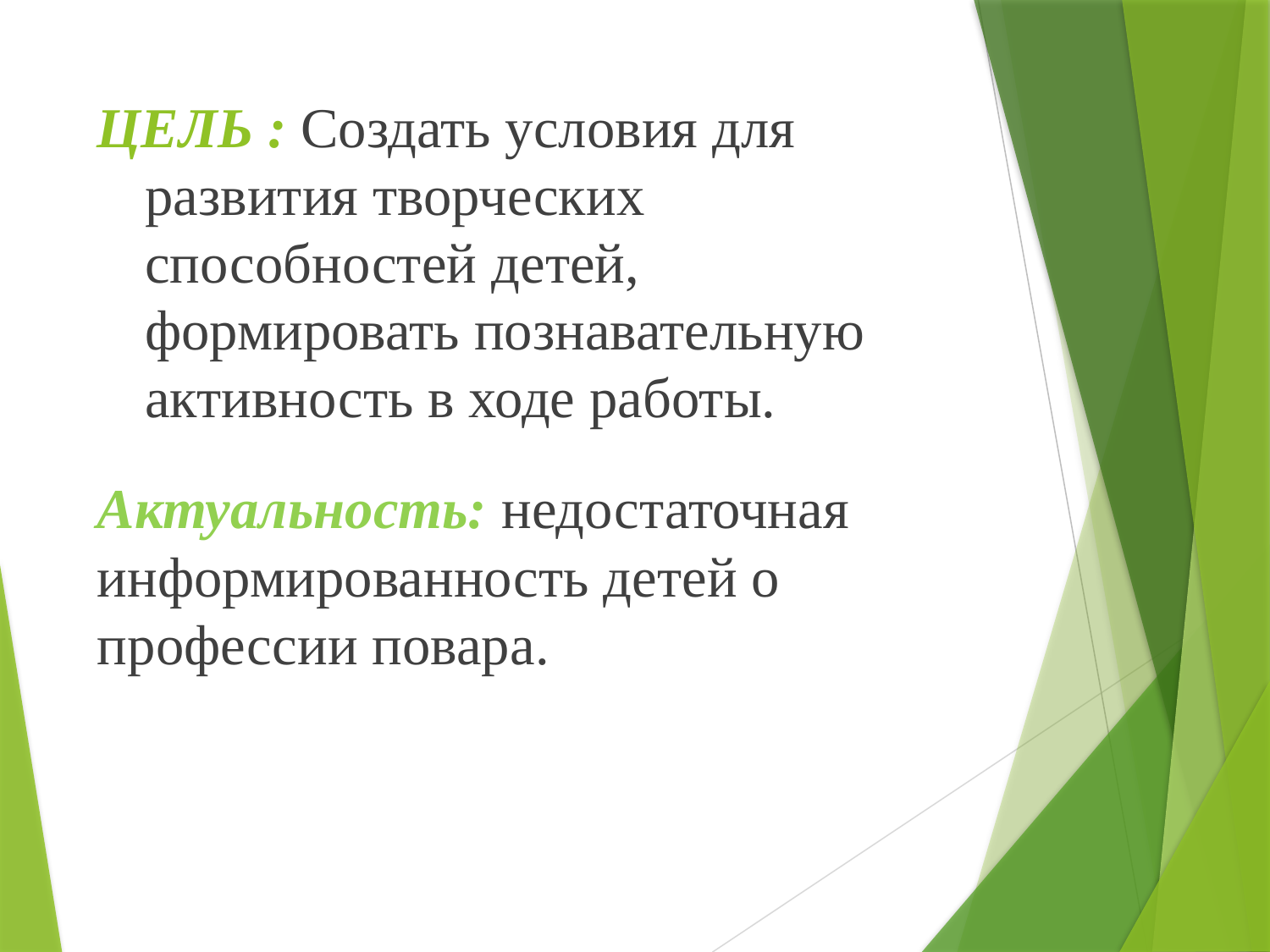

# ЦЕЛЬ : Создать условия для развития творческих способностей детей, формировать познавательную активность в ходе работы.
Актуальность: недостаточная информированность детей о профессии повара.